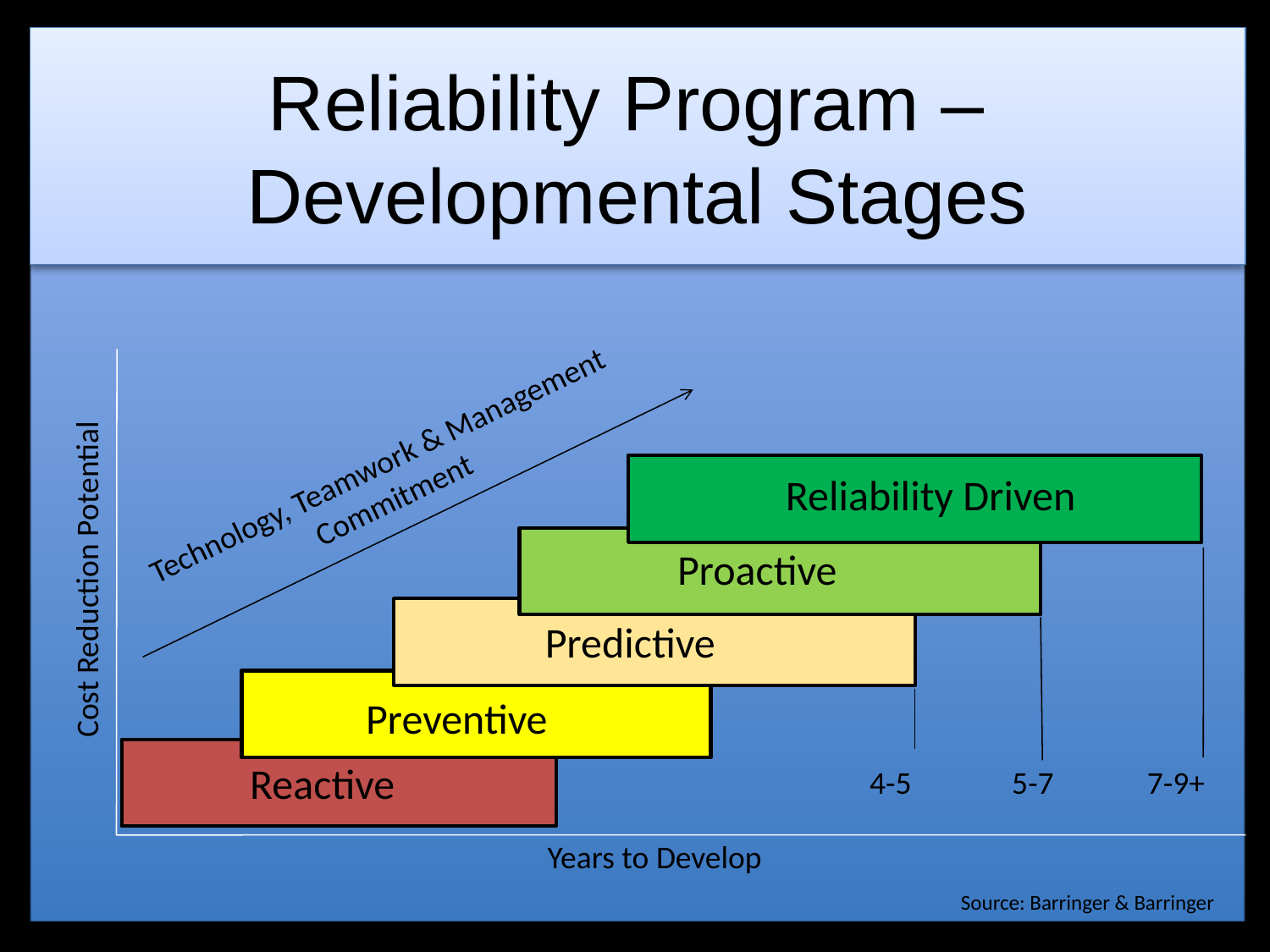

# Reliability Program – Developmental Stages
Technology, Teamwork & Management Commitment

Reliability Driven

Proactive
Cost Reduction Potential

Predictive

Preventive

Reactive
   4-5              5-7             7-9+
Years to Develop
Source: Barringer & Barringer